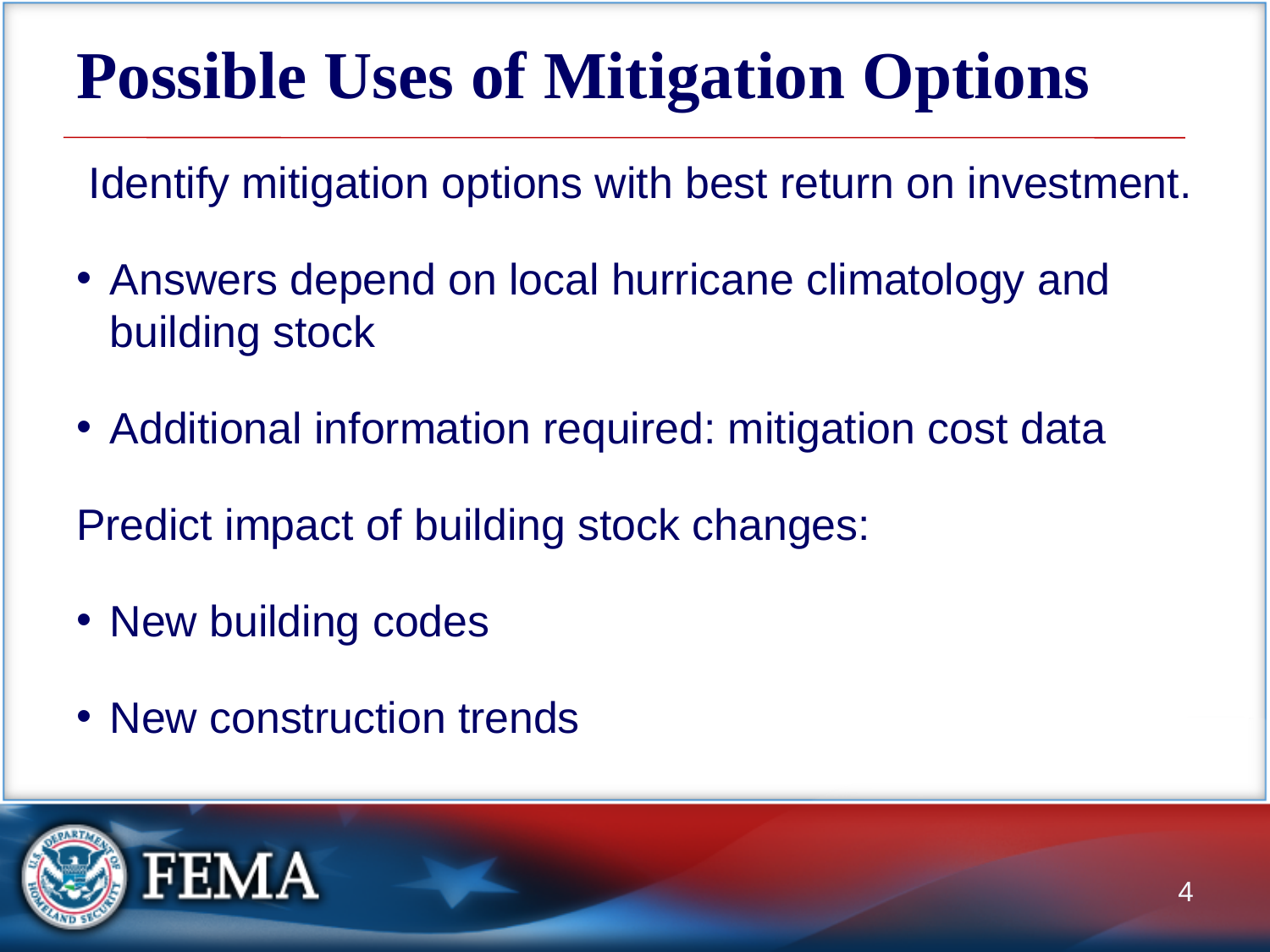

# Possible Uses of Mitigation Options
 Identify mitigation options with best return on investment.
Answers depend on local hurricane climatology and building stock
Additional information required: mitigation cost data
Predict impact of building stock changes:
New building codes
New construction trends
4